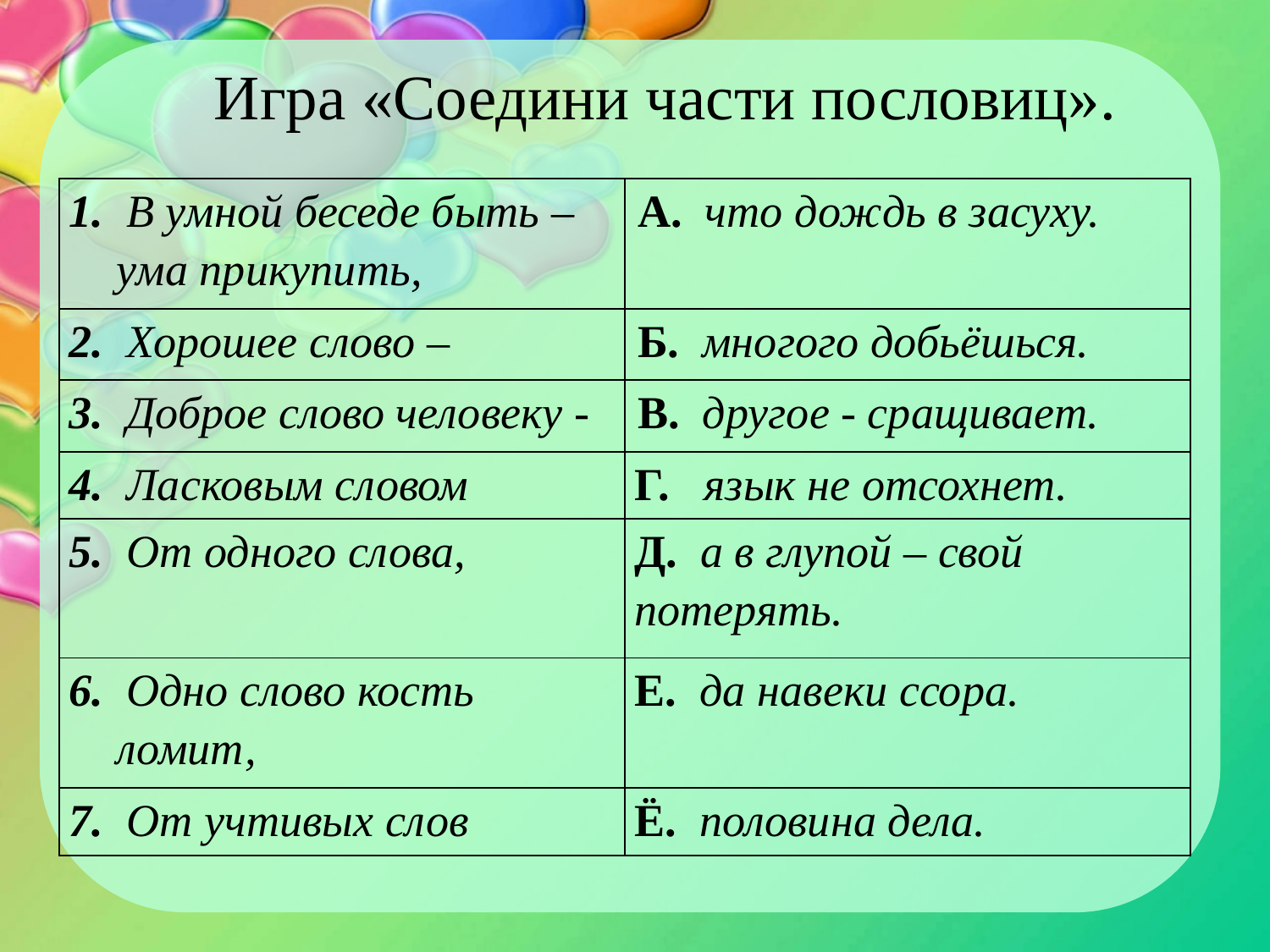

Игра «Соедини части пословиц».
| 1. В умной беседе быть – ума прикупить, | А. что дождь в засуху. |
| --- | --- |
| 2. Хорошее слово – | Б. многого добьёшься. |
| 3. Доброе слово человеку - | В. другое - сращивает. |
| 4. Ласковым словом | Г. язык не отсохнет. |
| 5. От одного слова, | Д. а в глупой – свой потерять. |
| 6. Одно слово кость ломит, | Е. да навеки ссора. |
| 7. От учтивых слов | Ё. половина дела. |